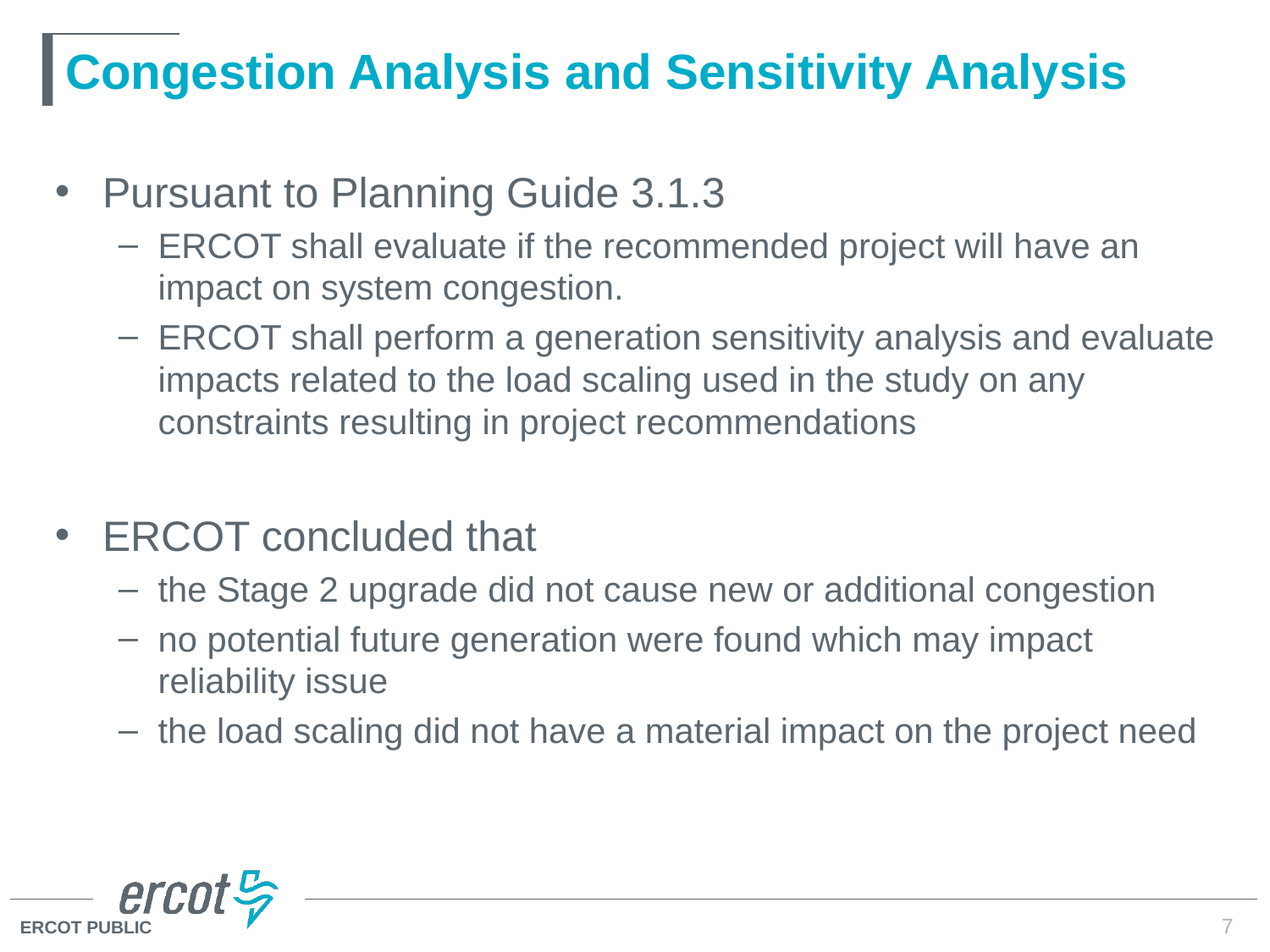

# Congestion Analysis and Sensitivity Analysis
Pursuant to Planning Guide 3.1.3
ERCOT shall evaluate if the recommended project will have an impact on system congestion.
ERCOT shall perform a generation sensitivity analysis and evaluate impacts related to the load scaling used in the study on any constraints resulting in project recommendations

ERCOT concluded that
the Stage 2 upgrade did not cause new or additional congestion
no potential future generation were found which may impact reliability issue
the load scaling did not have a material impact on the project need

7